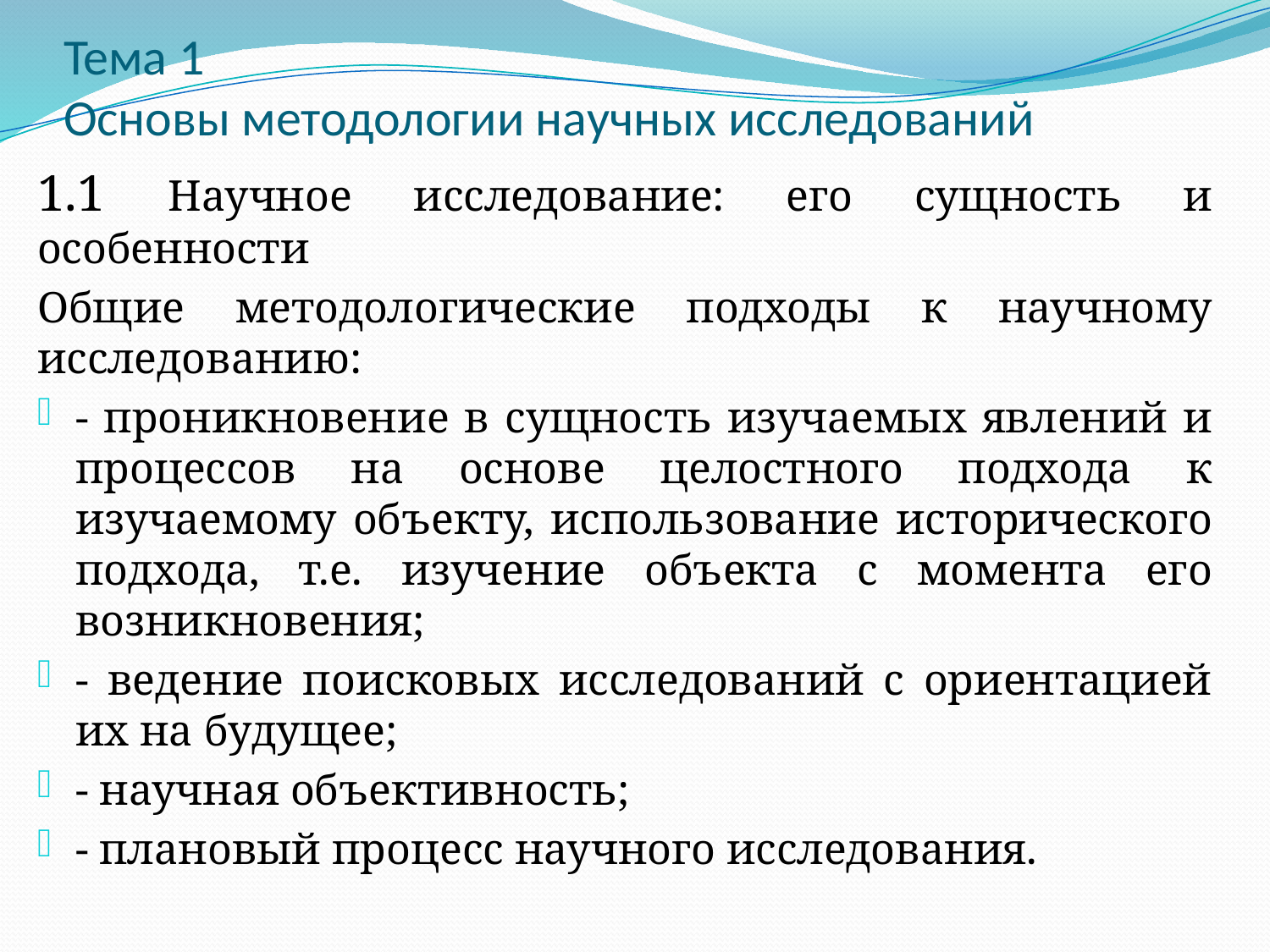

# Тема 1 Основы методологии научных исследований
1.1 Научное исследование: его сущность и особенности
Общие методологические подходы к научному исследованию:
- проникновение в сущность изучаемых явлений и процессов на основе целостного подхода к изучаемому объекту, использование исторического подхода, т.е. изучение объекта с момента его возникновения;
- ведение поисковых исследований с ориентацией их на будущее;
- научная объективность;
- плановый процесс научного исследования.